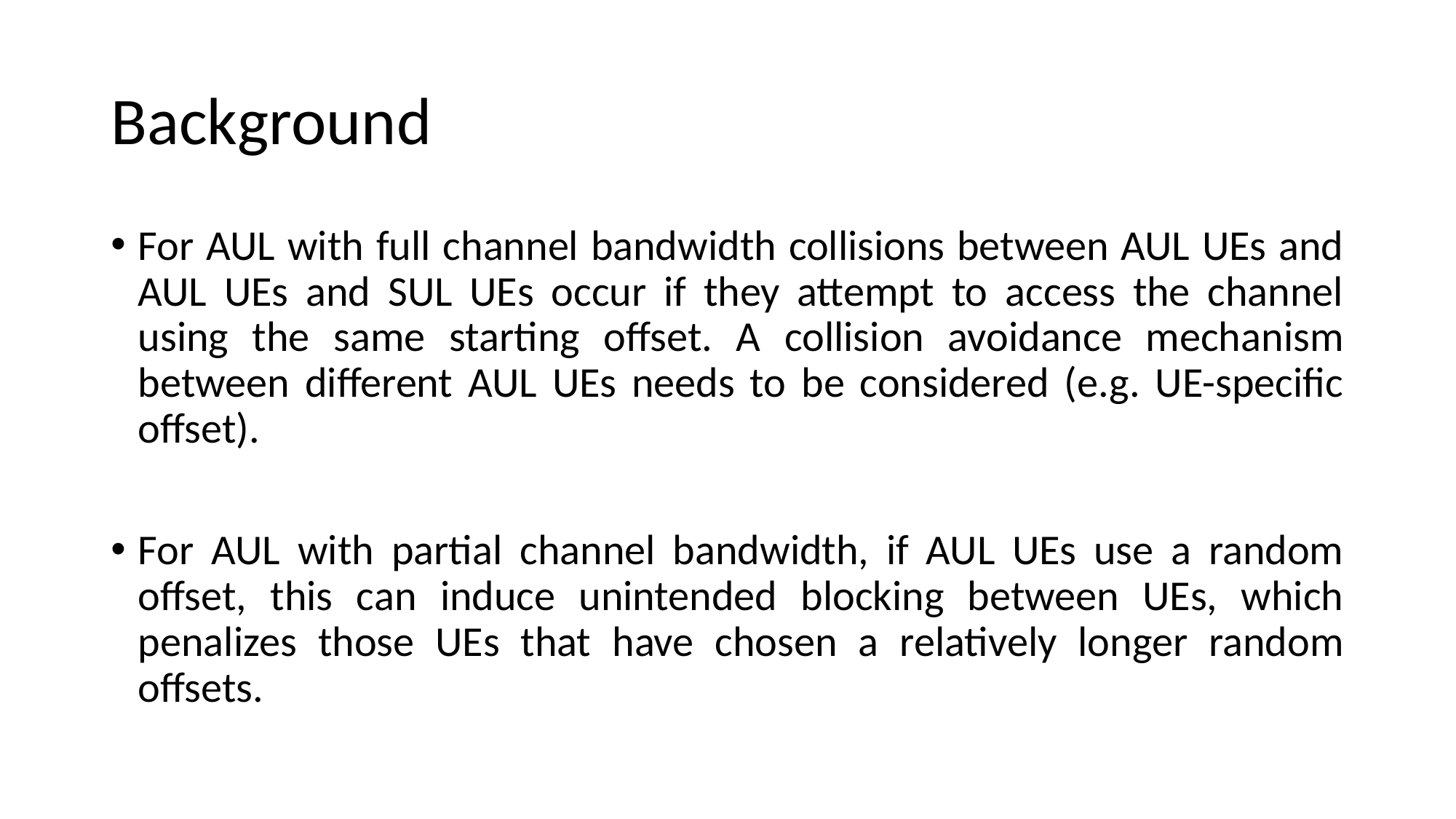

# Background
For AUL with full channel bandwidth collisions between AUL UEs and AUL UEs and SUL UEs occur if they attempt to access the channel using the same starting offset. A collision avoidance mechanism between different AUL UEs needs to be considered (e.g. UE-specific offset).

For AUL with partial channel bandwidth, if AUL UEs use a random offset, this can induce unintended blocking between UEs, which penalizes those UEs that have chosen a relatively longer random offsets.